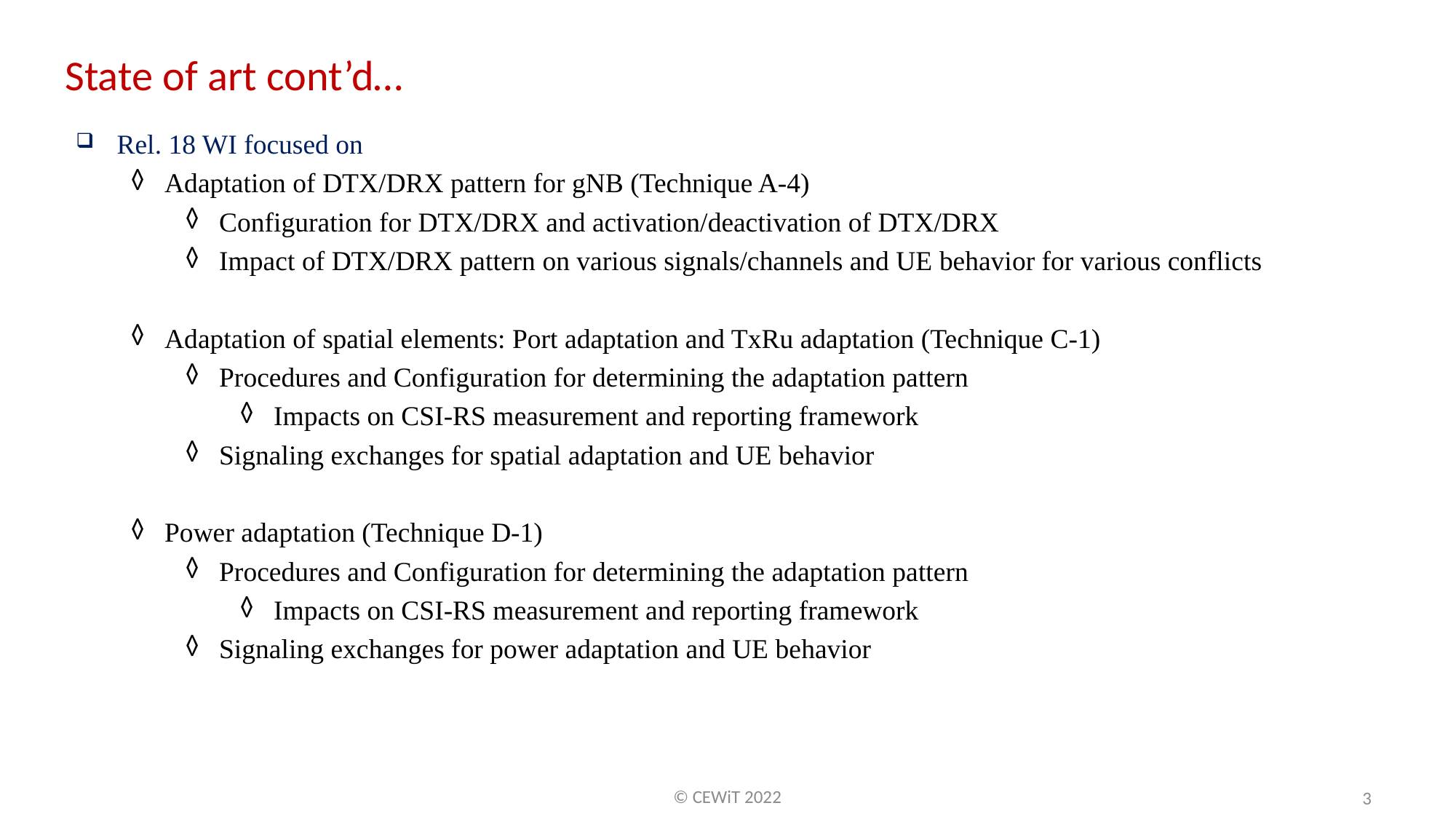

State of art cont’d…
Rel. 18 WI focused on
Adaptation of DTX/DRX pattern for gNB (Technique A-4)
Configuration for DTX/DRX and activation/deactivation of DTX/DRX
Impact of DTX/DRX pattern on various signals/channels and UE behavior for various conflicts

Adaptation of spatial elements: Port adaptation and TxRu adaptation (Technique C-1)
Procedures and Configuration for determining the adaptation pattern
Impacts on CSI-RS measurement and reporting framework
Signaling exchanges for spatial adaptation and UE behavior

Power adaptation (Technique D-1)
Procedures and Configuration for determining the adaptation pattern
Impacts on CSI-RS measurement and reporting framework
Signaling exchanges for power adaptation and UE behavior

© CEWiT 2022
3